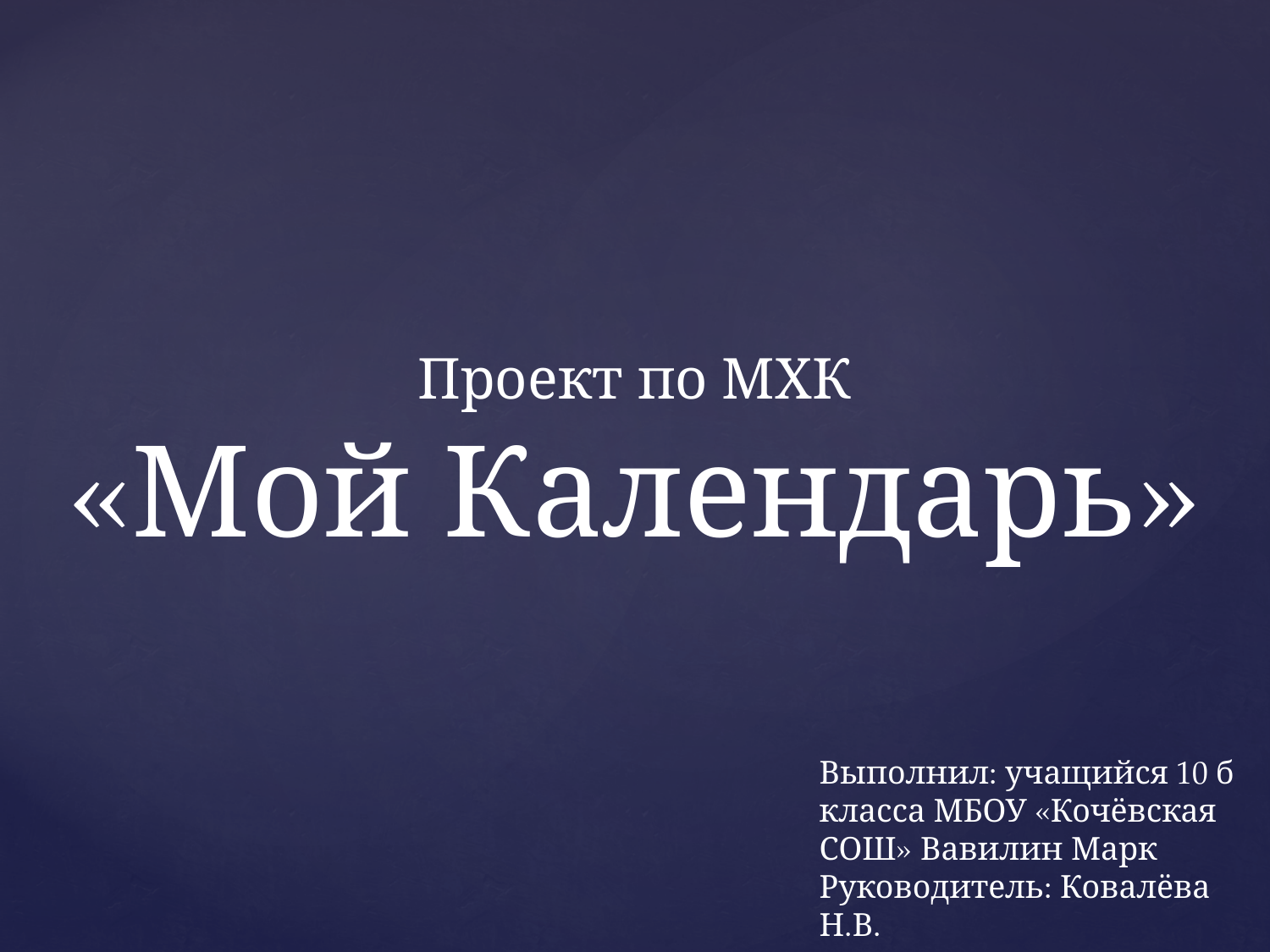

Проект по МХК
«Мой Календарь»
Выполнил: учащийся 10 б класса МБОУ «Кочёвская СОШ» Вавилин Марк
Руководитель: Ковалёва Н.В.